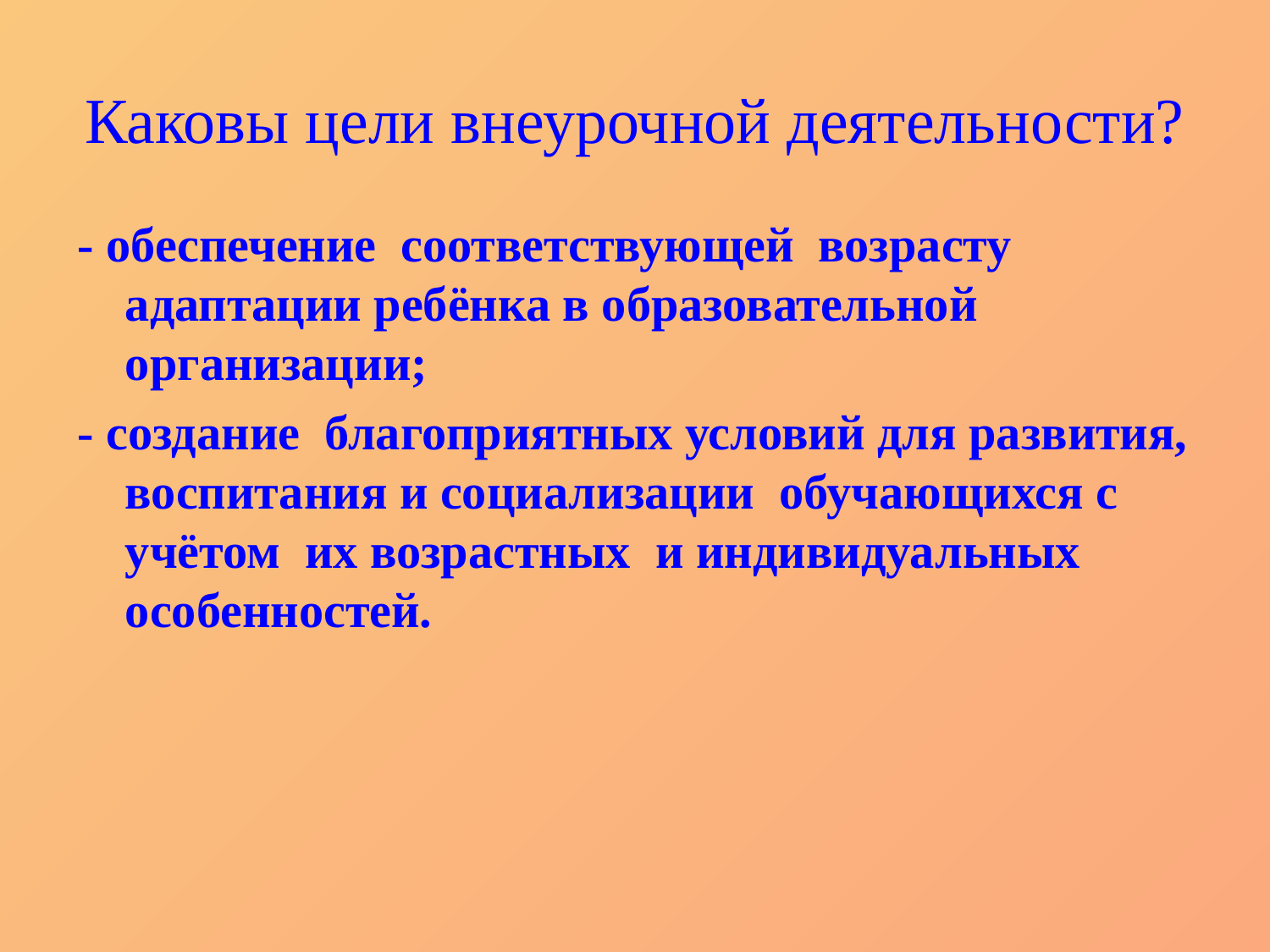

# Каковы цели внеурочной деятельности?
- обеспечение  соответствующей  возрасту  адаптации ребёнка в образовательной  организации;
- создание  благоприятных условий для развития, воспитания и социализации  обучающихся с учётом  их возрастных  и индивидуальных особенностей.